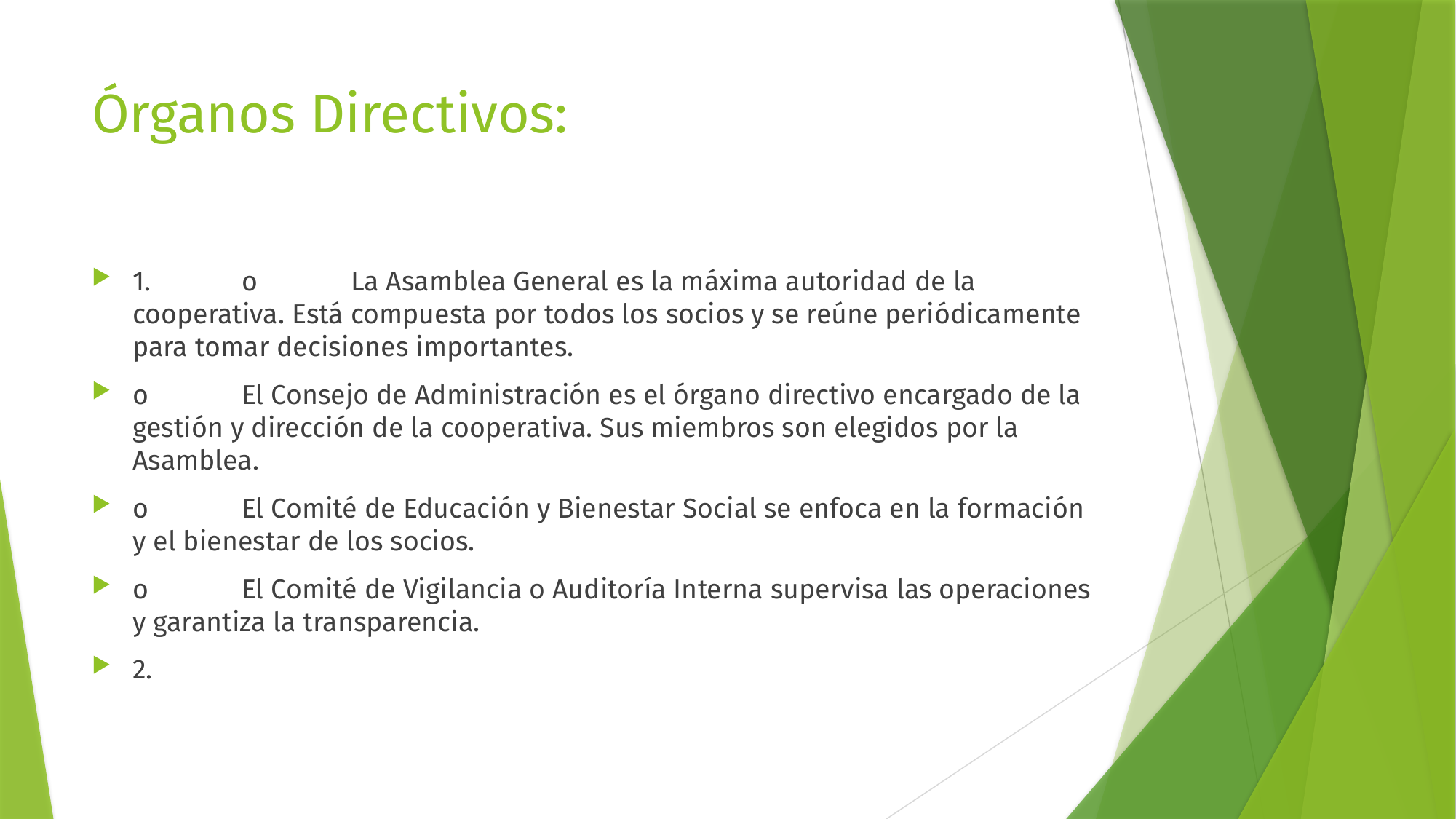

# Órganos Directivos:
1.	o	La Asamblea General es la máxima autoridad de la cooperativa. Está compuesta por todos los socios y se reúne periódicamente para tomar decisiones importantes.
o	El Consejo de Administración es el órgano directivo encargado de la gestión y dirección de la cooperativa. Sus miembros son elegidos por la Asamblea.
o	El Comité de Educación y Bienestar Social se enfoca en la formación y el bienestar de los socios.
o	El Comité de Vigilancia o Auditoría Interna supervisa las operaciones y garantiza la transparencia.
2.